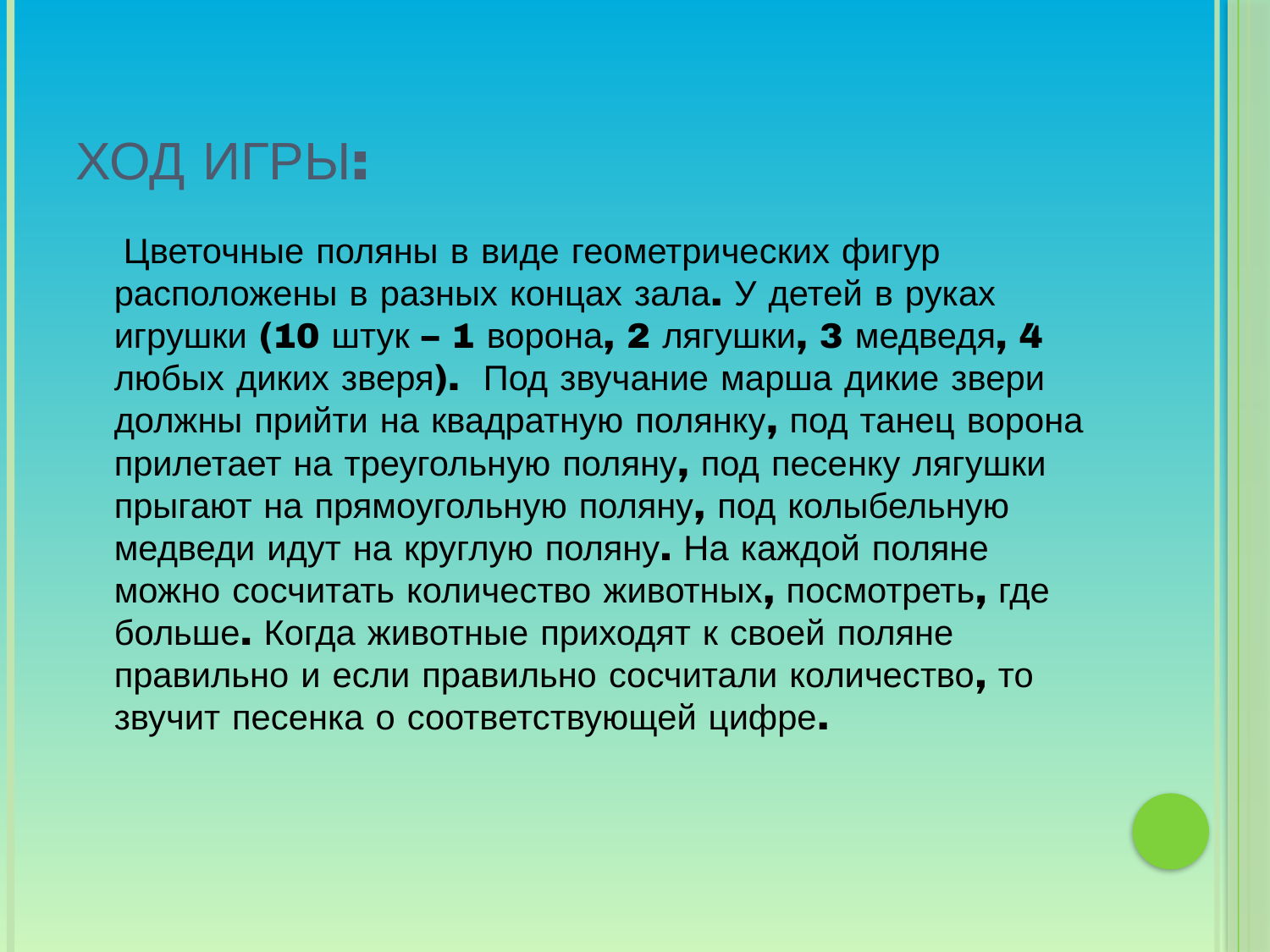

# Ход игры:
    Цветочные поляны в виде геометрических фигур расположены в разных концах зала. У детей в руках игрушки (10 штук – 1 ворона, 2 лягушки, 3 медведя, 4 любых диких зверя).  Под звучание марша дикие звери должны прийти на квадратную полянку, под танец ворона прилетает на треугольную поляну, под песенку лягушки прыгают на прямоугольную поляну, под колыбельную медведи идут на круглую поляну. На каждой поляне можно сосчитать количество животных, посмотреть, где больше. Когда животные приходят к своей поляне правильно и если правильно сосчитали количество, то звучит песенка о соответствующей цифре.